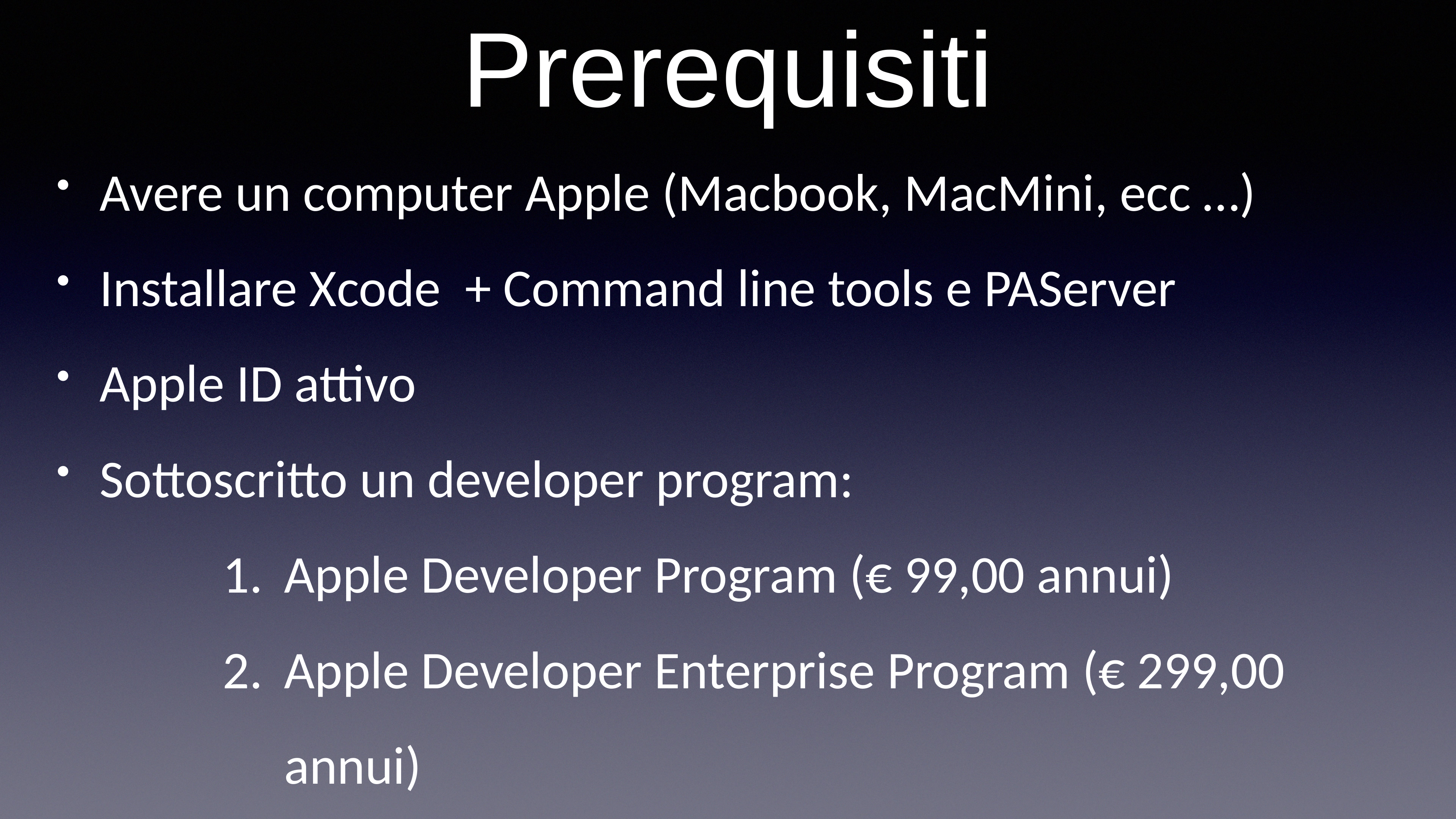

# Prerequisiti
Avere un computer Apple (Macbook, MacMini, ecc …)
Installare Xcode  + Command line tools e PAServer
Apple ID attivo
Sottoscritto un developer program:
Apple Developer Program (€ 99,00 annui)
Apple Developer Enterprise Program (€ 299,00 annui)